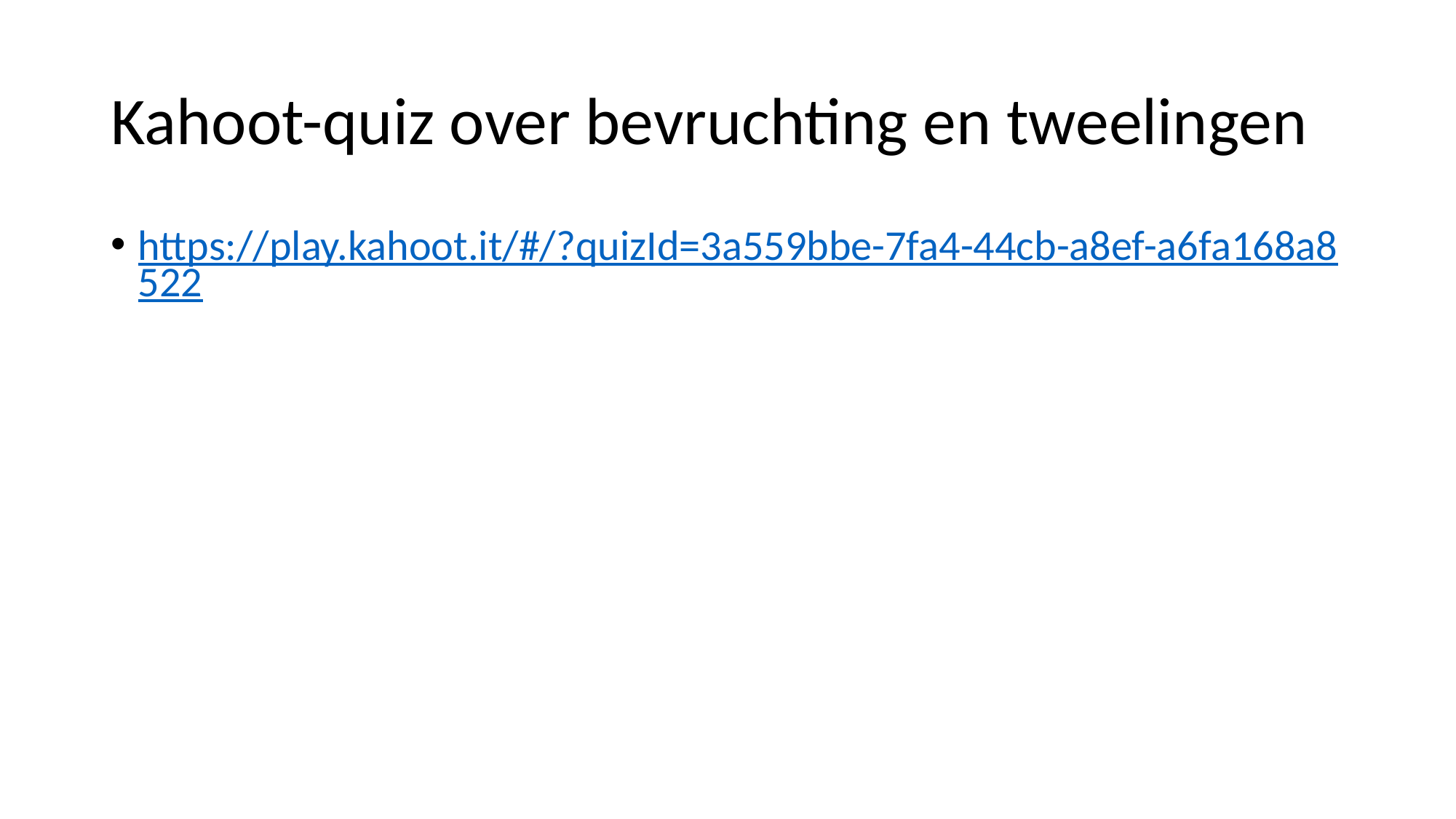

# Kahoot-quiz over bevruchting en tweelingen
https://play.kahoot.it/#/?quizId=3a559bbe-7fa4-44cb-a8ef-a6fa168a8522